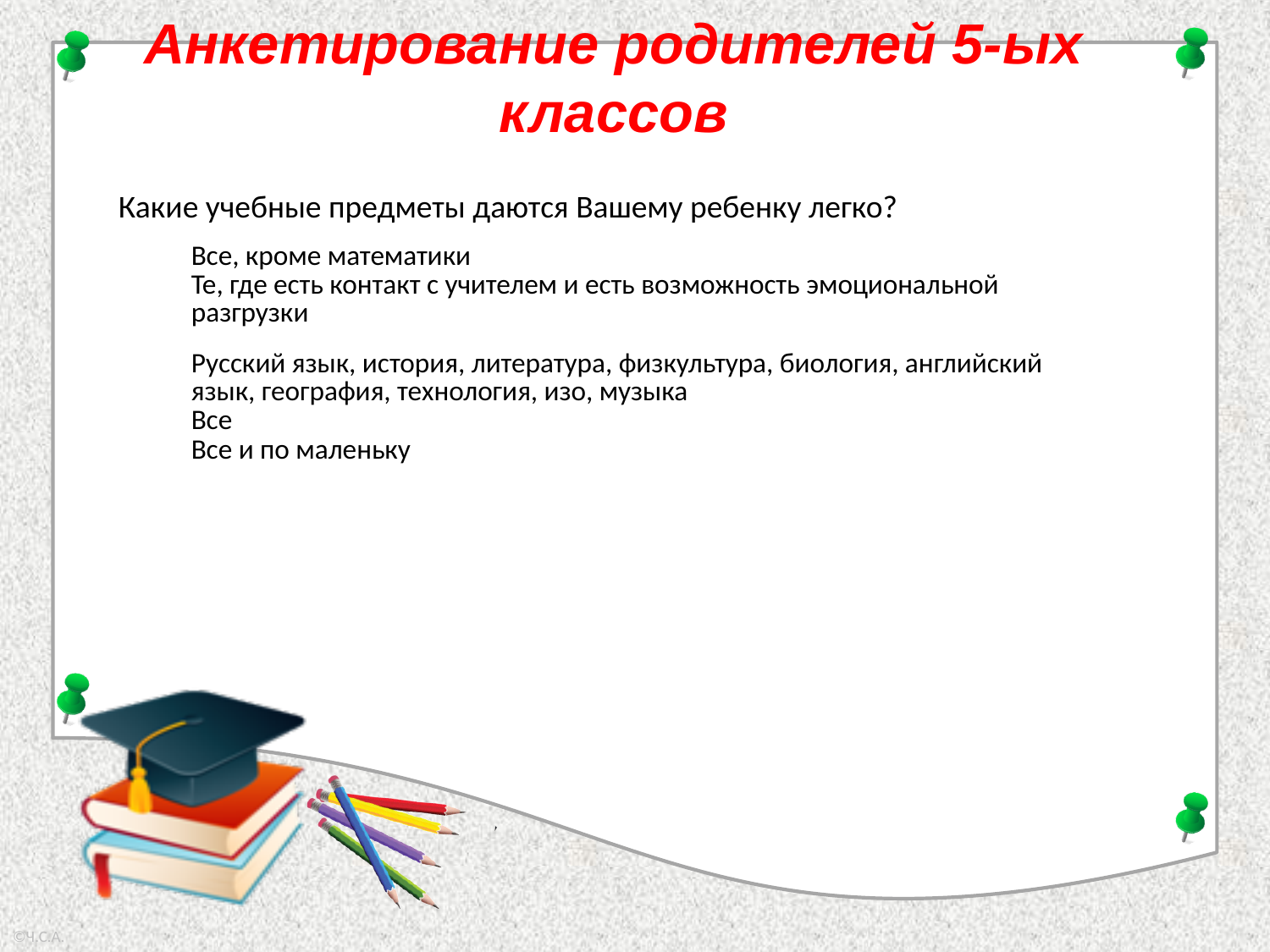

# Анкетирование родителей 5-ых классов
Какие учебные предметы даются Вашему ребенку легко?
| Все, кроме математики |
| --- |
| Те, где есть контакт с учителем и есть возможность эмоциональной разгрузки |
| Русский язык, история, литература, физкультура, биология, английский язык, география, технология, изо, музыка |
| Все |
| Все и по маленьку |